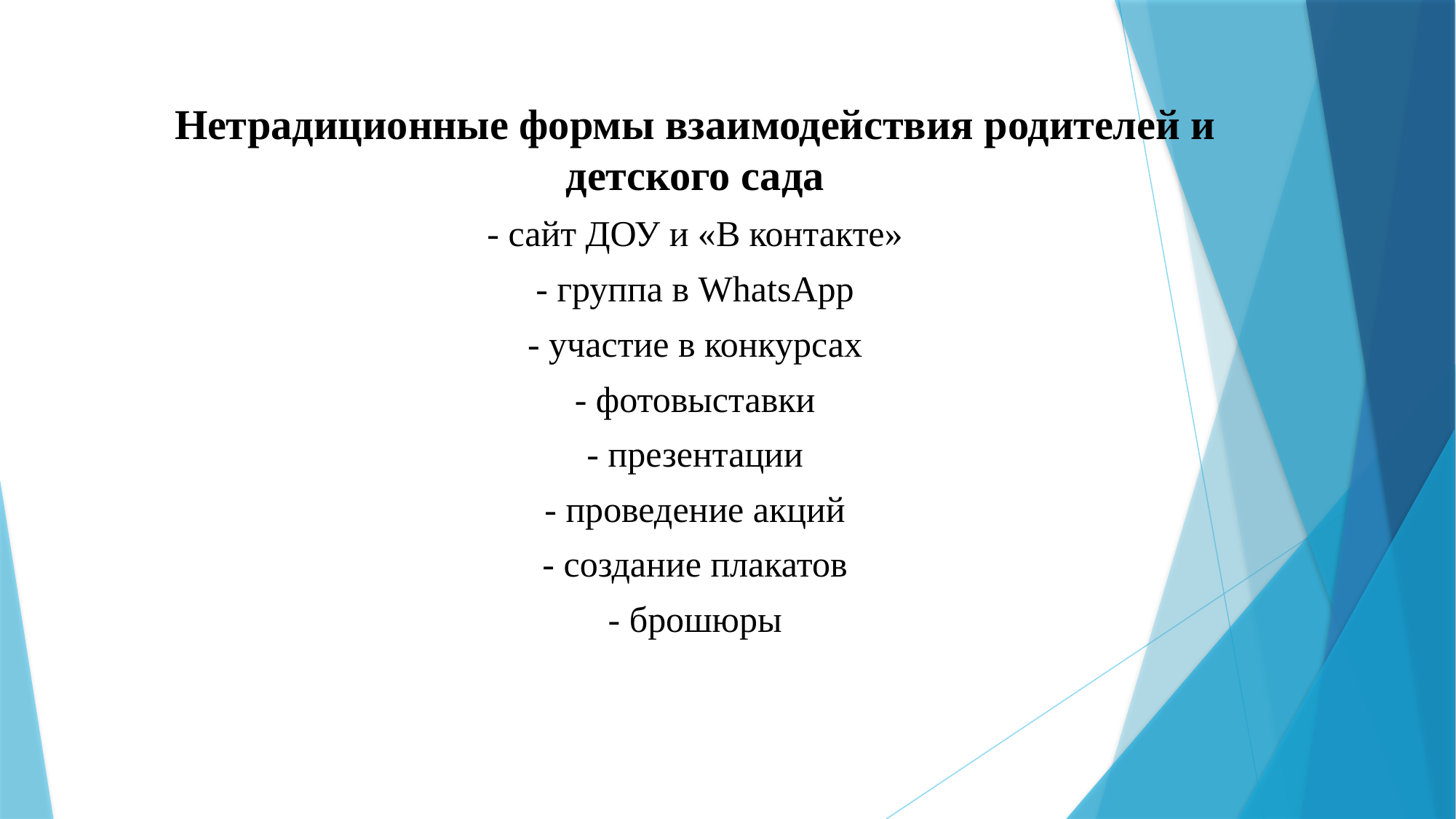

Нетрадиционные формы взаимодействия родителей и детского сада
- сайт ДОУ и «В контакте»
- группа в WhatsApp
- участие в конкурсах
- фотовыставки
- презентации
- проведение акций
- создание плакатов
- брошюры